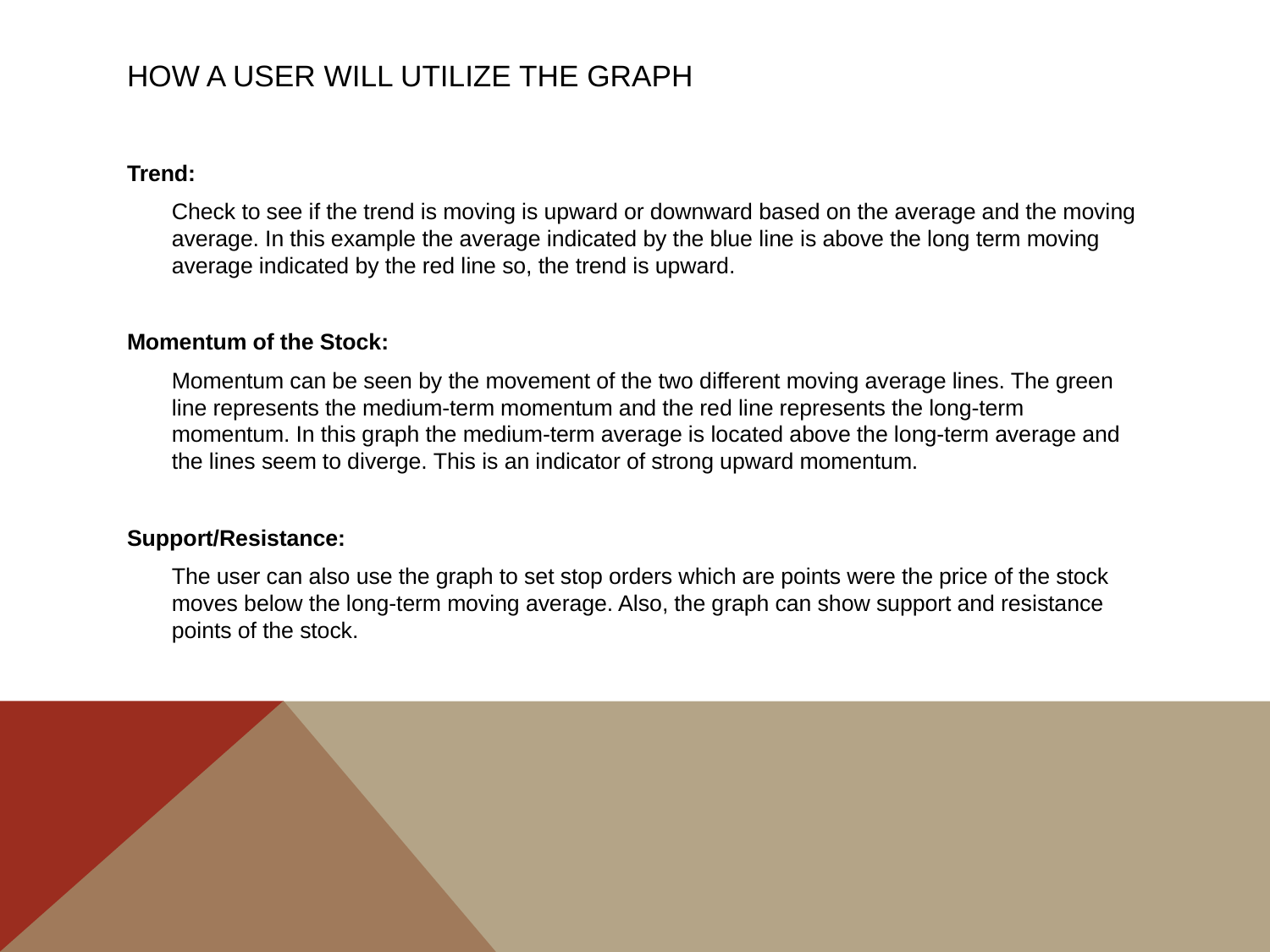

# How a user will utilize the graph
Trend:
	Check to see if the trend is moving is upward or downward based on the average and the moving average. In this example the average indicated by the blue line is above the long term moving average indicated by the red line so, the trend is upward.

Momentum of the Stock:
	Momentum can be seen by the movement of the two different moving average lines. The green line represents the medium-term momentum and the red line represents the long-term momentum. In this graph the medium-term average is located above the long-term average and the lines seem to diverge. This is an indicator of strong upward momentum.

Support/Resistance:
	The user can also use the graph to set stop orders which are points were the price of the stock moves below the long-term moving average. Also, the graph can show support and resistance points of the stock.